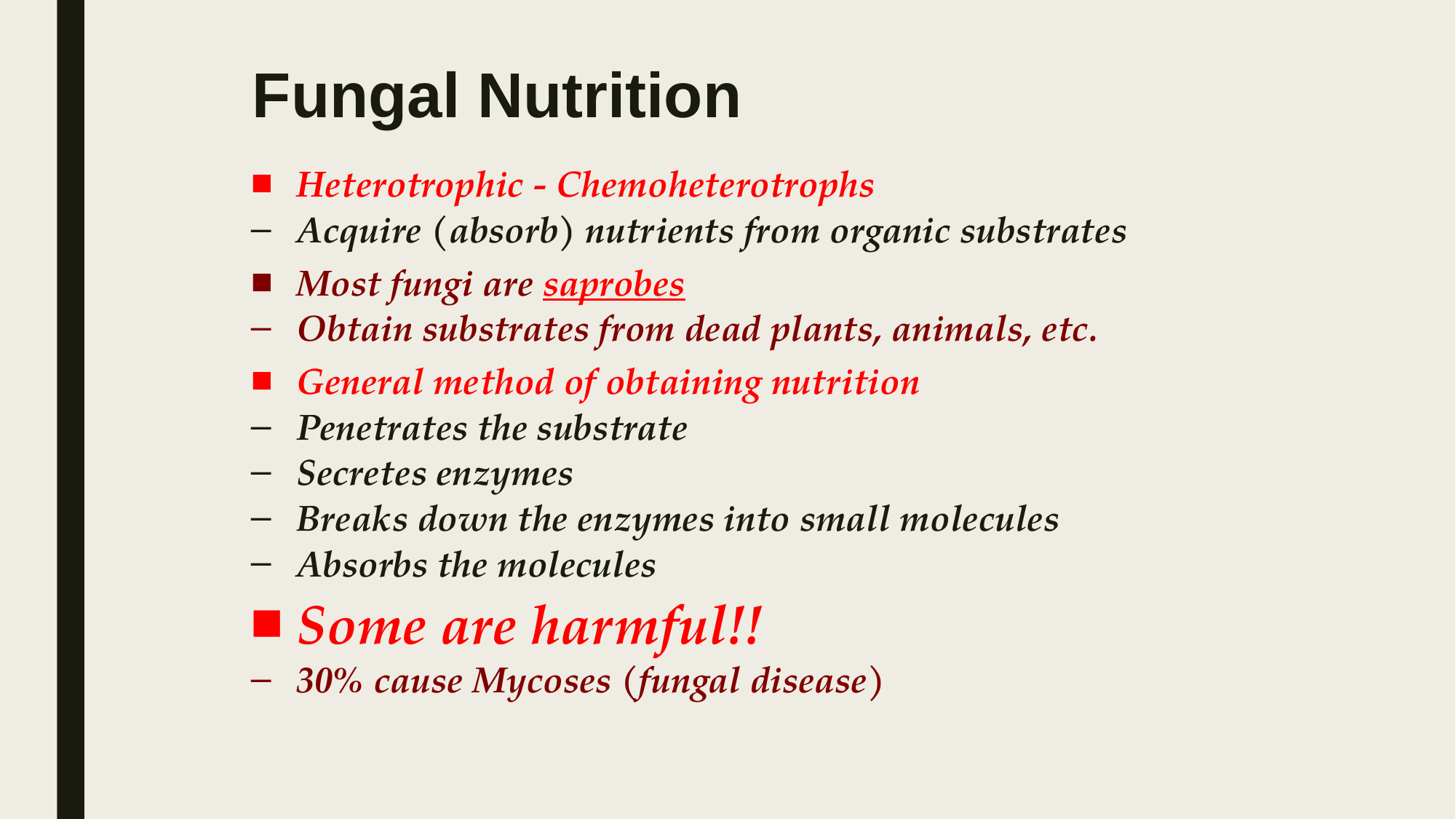

# Fungal Nutrition
Heterotrophic - Chemoheterotrophs
Acquire (absorb) nutrients from organic substrates
Most fungi are saprobes
Obtain substrates from dead plants, animals, etc.
General method of obtaining nutrition
Penetrates the substrate
Secretes enzymes
Breaks down the enzymes into small molecules
Absorbs the molecules
Some are harmful!!
30% cause Mycoses (fungal disease)